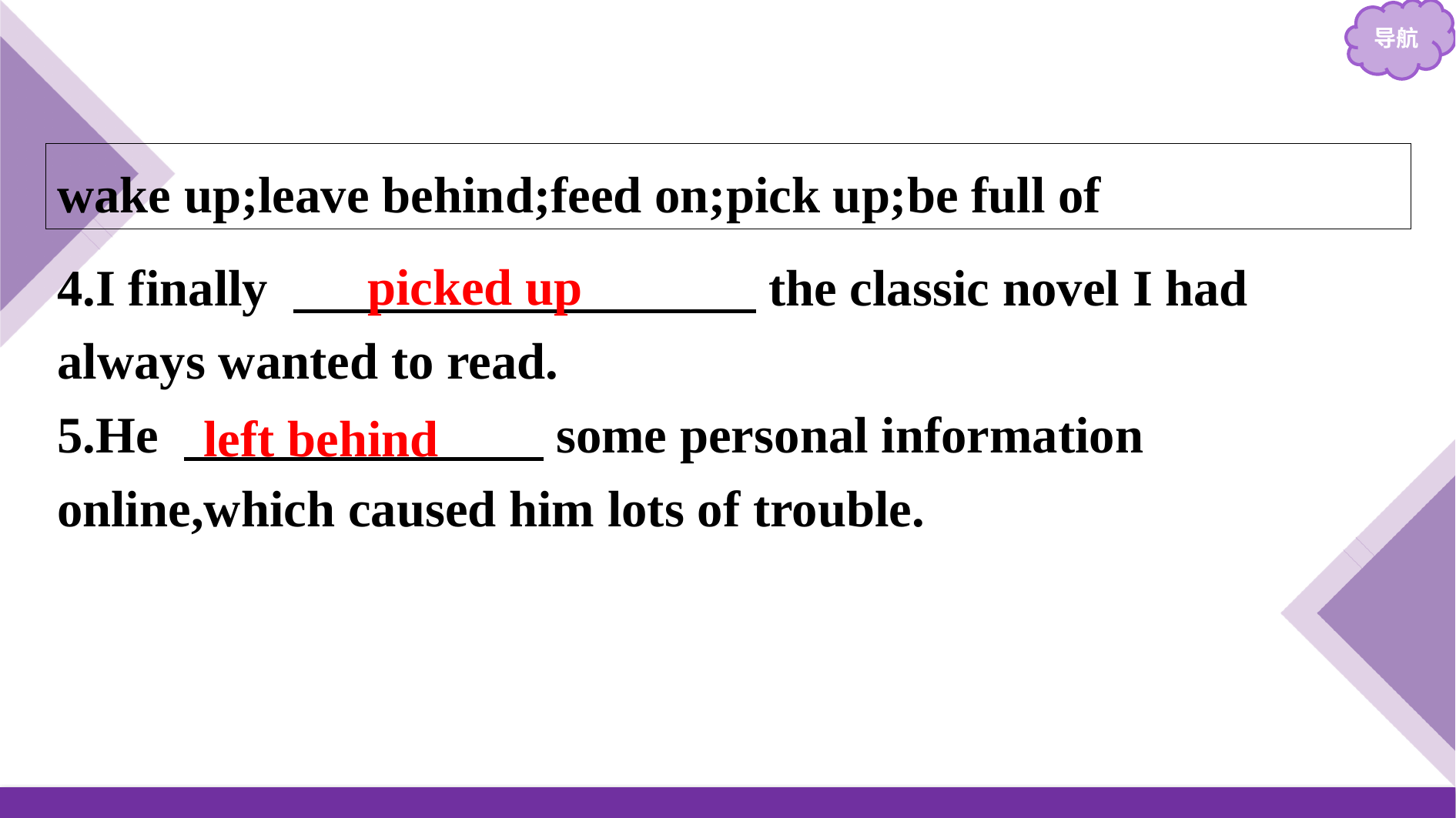

wake up;leave behind;feed on;pick up;be full of
picked up
4.I finally 　　　　　　　　　the classic novel I had always wanted to read.
5.He 　　　　　　　some personal information online,which caused him lots of trouble.
left behind